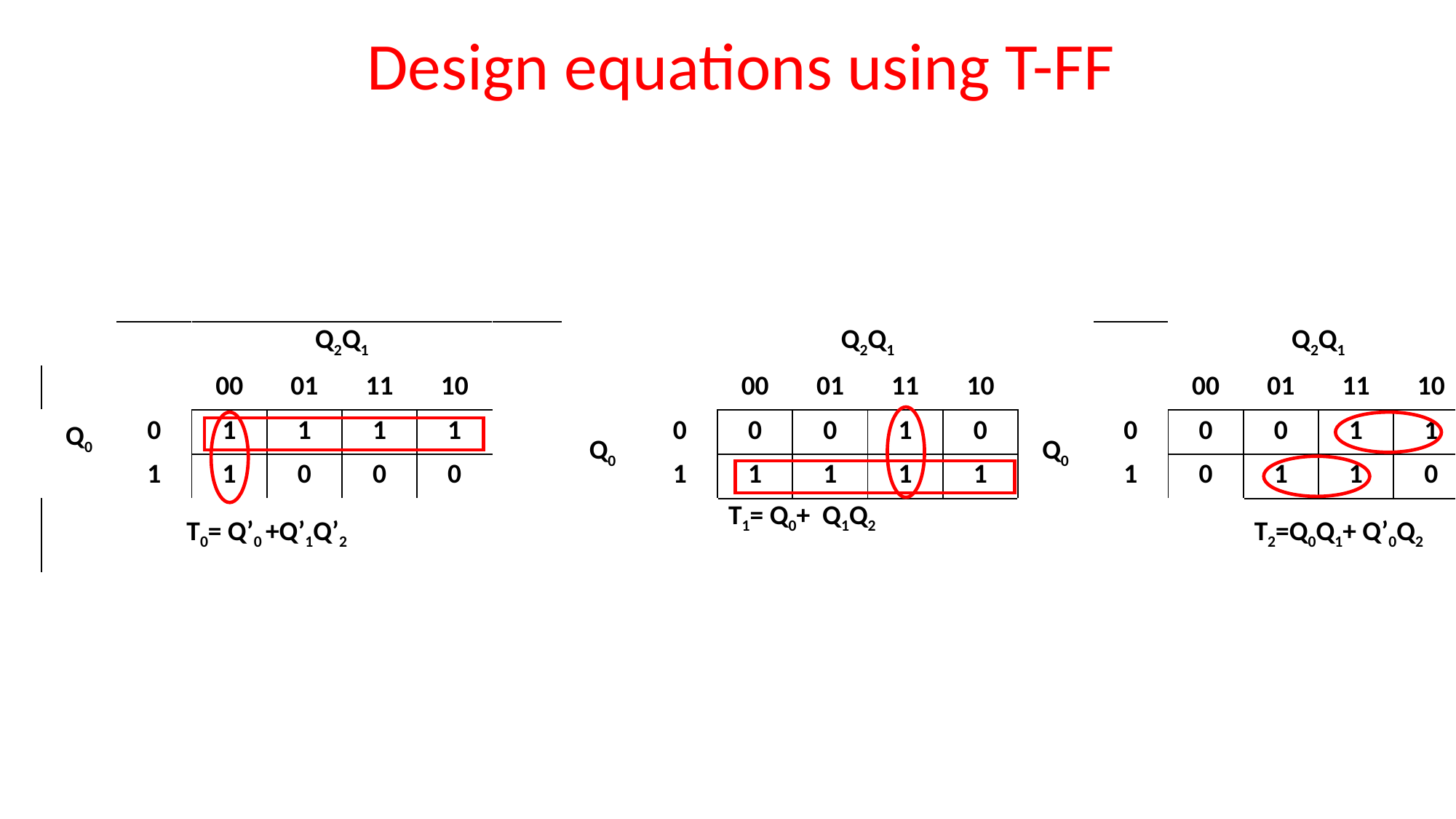

# Design equations using T-FF
|  |  | Q2Q1 |  |  |  |  |  |  | Q2Q1 |  |  |  |  |  | Q2Q1 |  |  |  |
| --- | --- | --- | --- | --- | --- | --- | --- | --- | --- | --- | --- | --- | --- | --- | --- | --- | --- | --- |
|  |  | 00 | 01 | 11 | 10 |  |  |  | 00 | 01 | 11 | 10 |  |  | 00 | 01 | 11 | 10 |
| Q0 | 0 | 1 | 1 | 1 | 1 |  | Q0 | 0 | 0 | 0 | 1 | 0 | Q0 | 0 | 0 | 0 | 1 | 1 |
|  | 1 | 1 | 0 | 0 | 0 |  |  | 1 | 1 | 1 | 1 | 1 |  | 1 | 0 | 1 | 1 | 0 |
| T0= Q’0 +Q’1Q’2 |  |  |  |  |  |  |  |  | T1= Q0+ Q1Q2 |  |  |  |  |  |  | T2=Q0Q1+ Q’0Q2 |  |  |